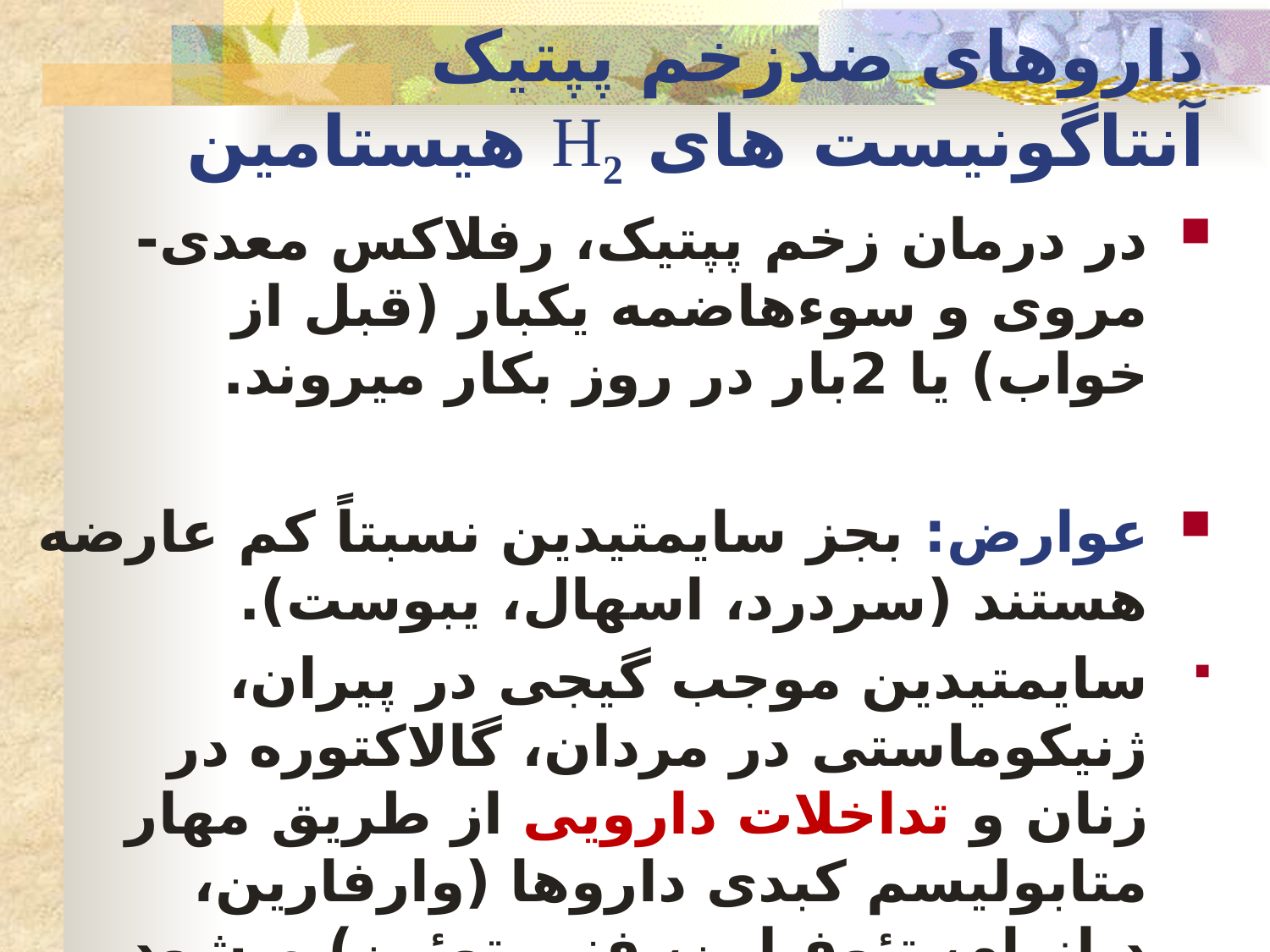

# داروهای ضدزخم پپتیک آنتاگونیست های H2 هیستامین
در درمان زخم پپتیک، رفلاکس معدی- مروی و سوءهاضمه یکبار (قبل از خواب) یا 2بار در روز بکار میروند.

عوارض: بجز سایمتیدین نسبتاً کم عارضه هستند (سردرد، اسهال، یبوست).
سایمتیدین موجب گیجی در پیران، ژنیکوماستی در مردان، گالاکتوره در زنان و تداخلات دارویی از طریق مهار متابولیسم کبدی داروها (وارفارین، دیازپام، تئوفیلین، فنی توئین) میشود.